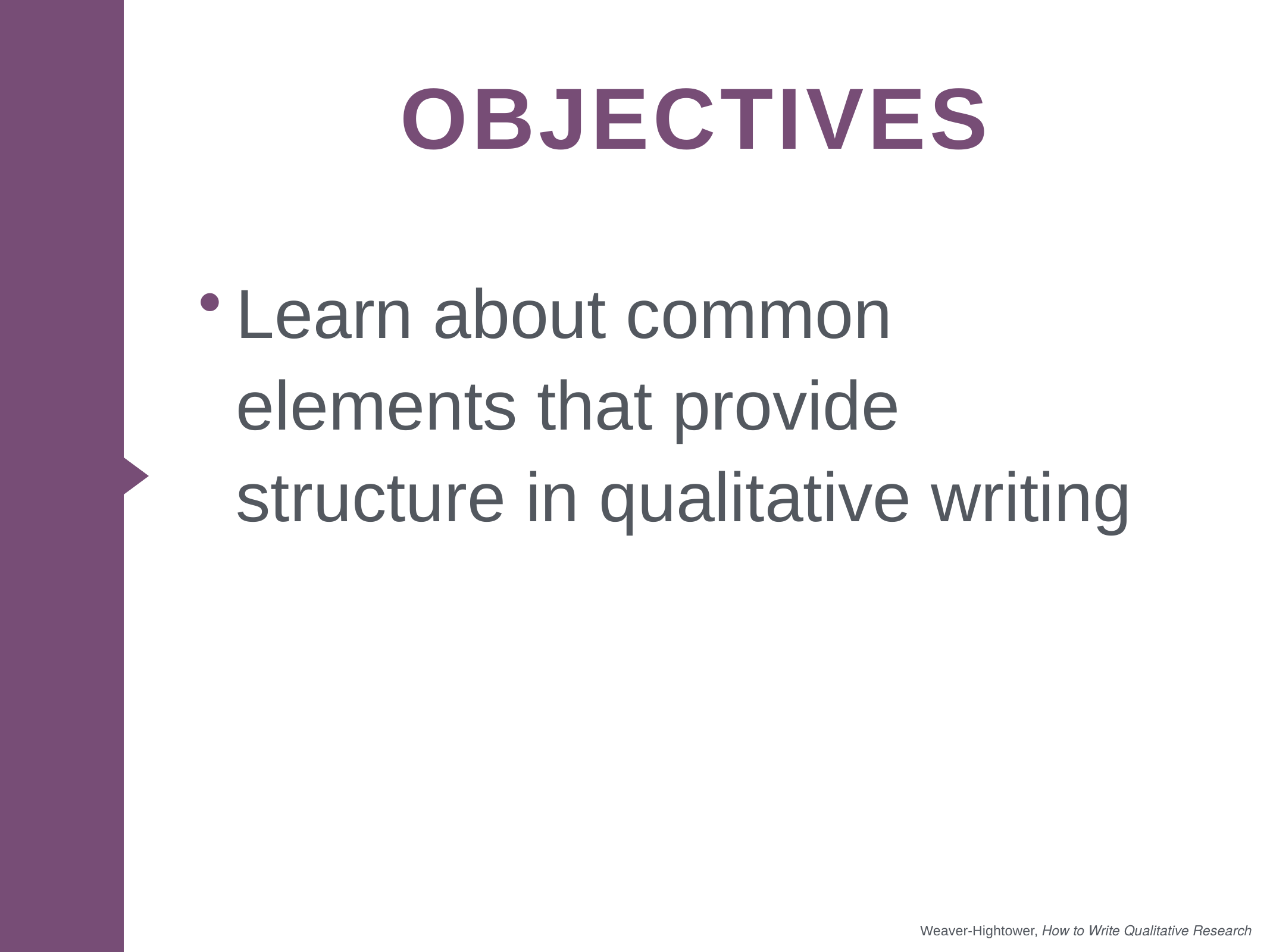

# Objectives
Learn about common elements that provide structure in qualitative writing